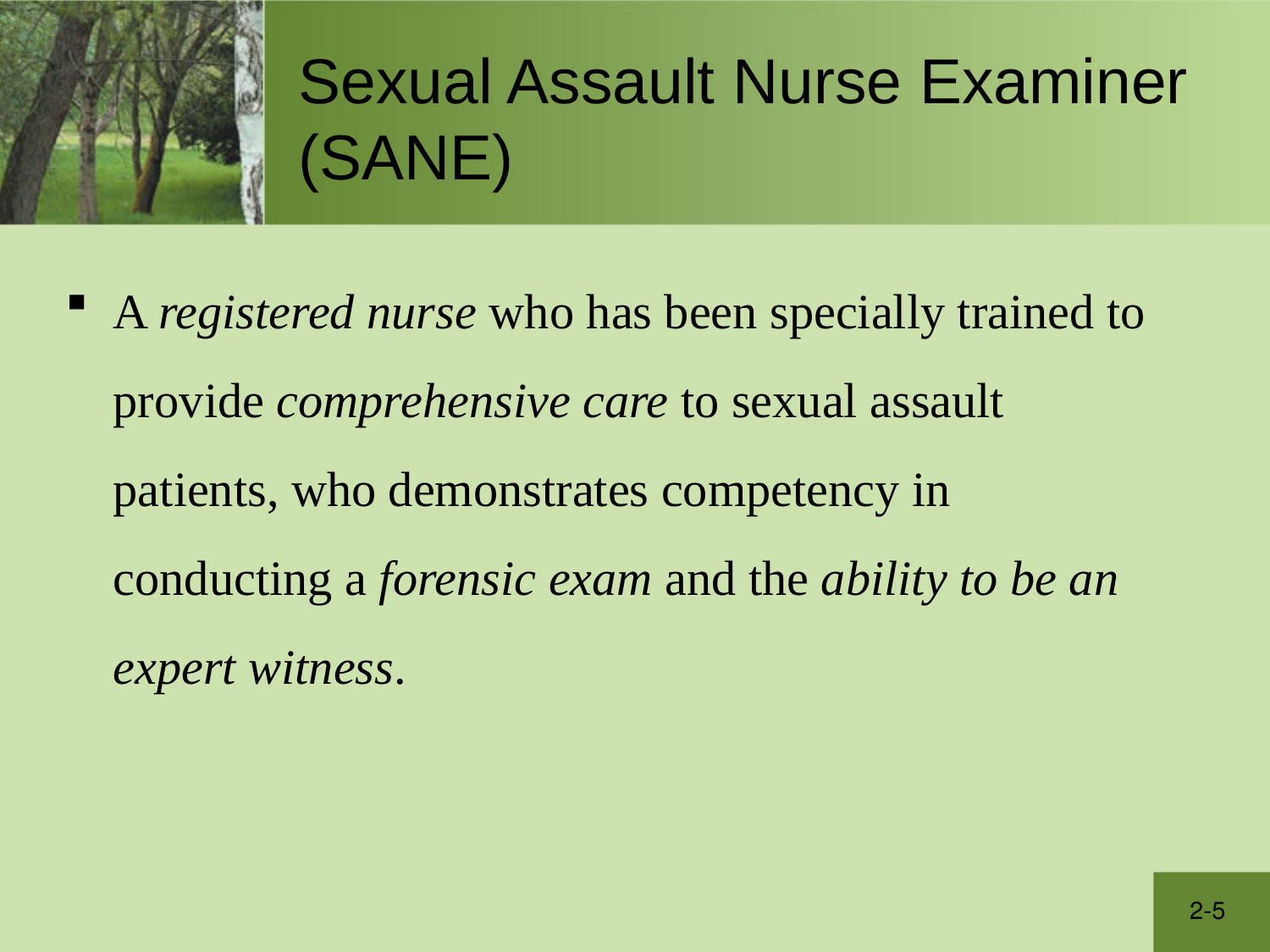

# Sexual Assault Nurse Examiner (SANE)
A registered nurse who has been specially trained to provide comprehensive care to sexual assault patients, who demonstrates competency in conducting a forensic exam and the ability to be an expert witness.
2-5